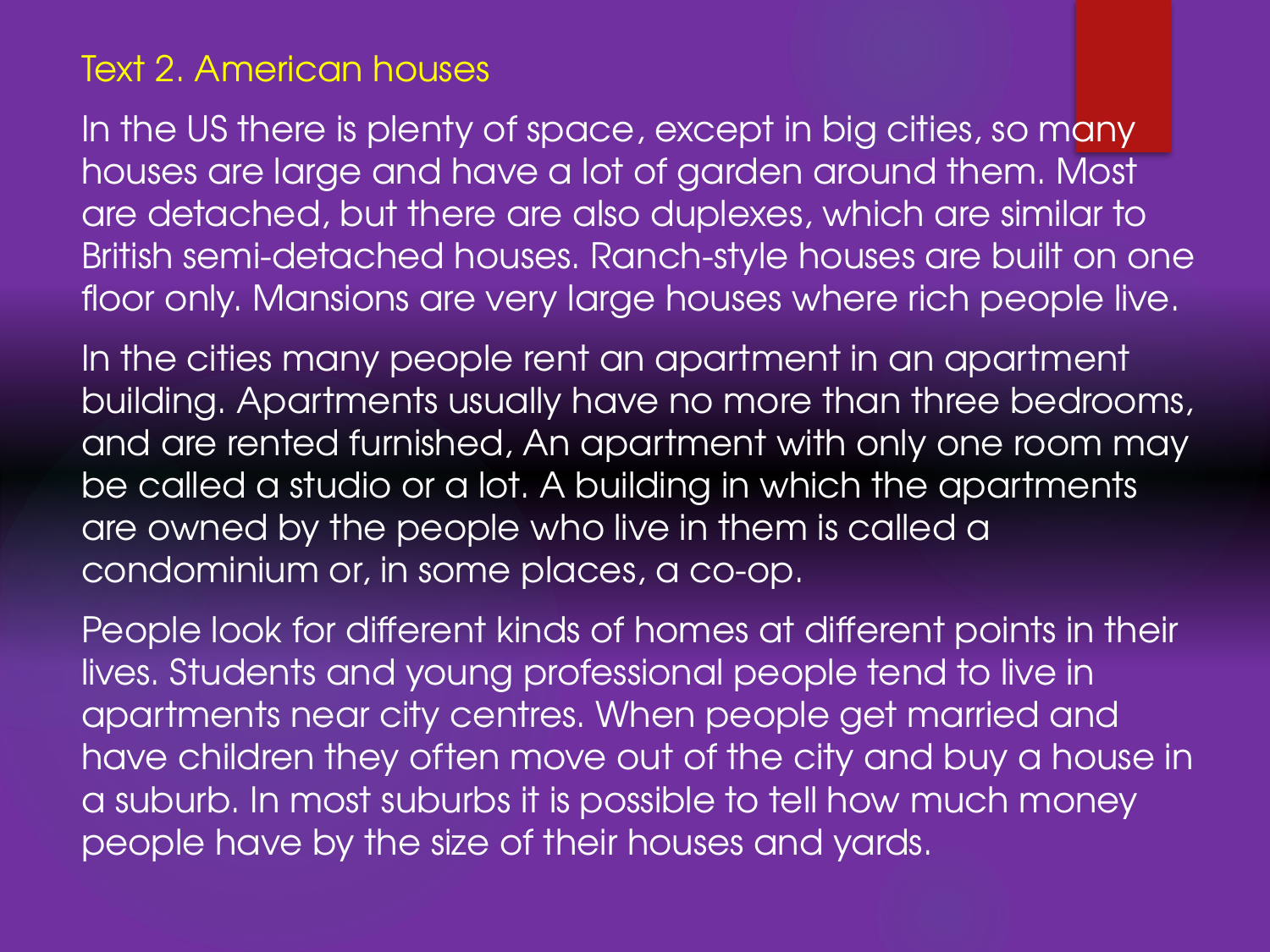

Text 2. American houses
In the US there is plenty of space, except in big cities, so many houses are large and have a lot of garden around them. Most are detached, but there are also duplexes, which are similar to British semi-detached houses. Ranch-style houses are built on one floor only. Mansions are very large houses where rich people live.
In the cities many people rent an apartment in an apartment building. Apartments usually have no more than three bedrooms, and are rented furnished, An apartment with only one room may be called a studio or a lot. A building in which the apartments are owned by the people who live in them is called a condominium or, in some places, a co-op.
People look for different kinds of homes at different points in their lives. Students and young professional people tend to live in apartments near city centres. When people get married and have children they often move out of the city and buy a house in a suburb. In most suburbs it is possible to tell how much money people have by the size of their houses and yards.